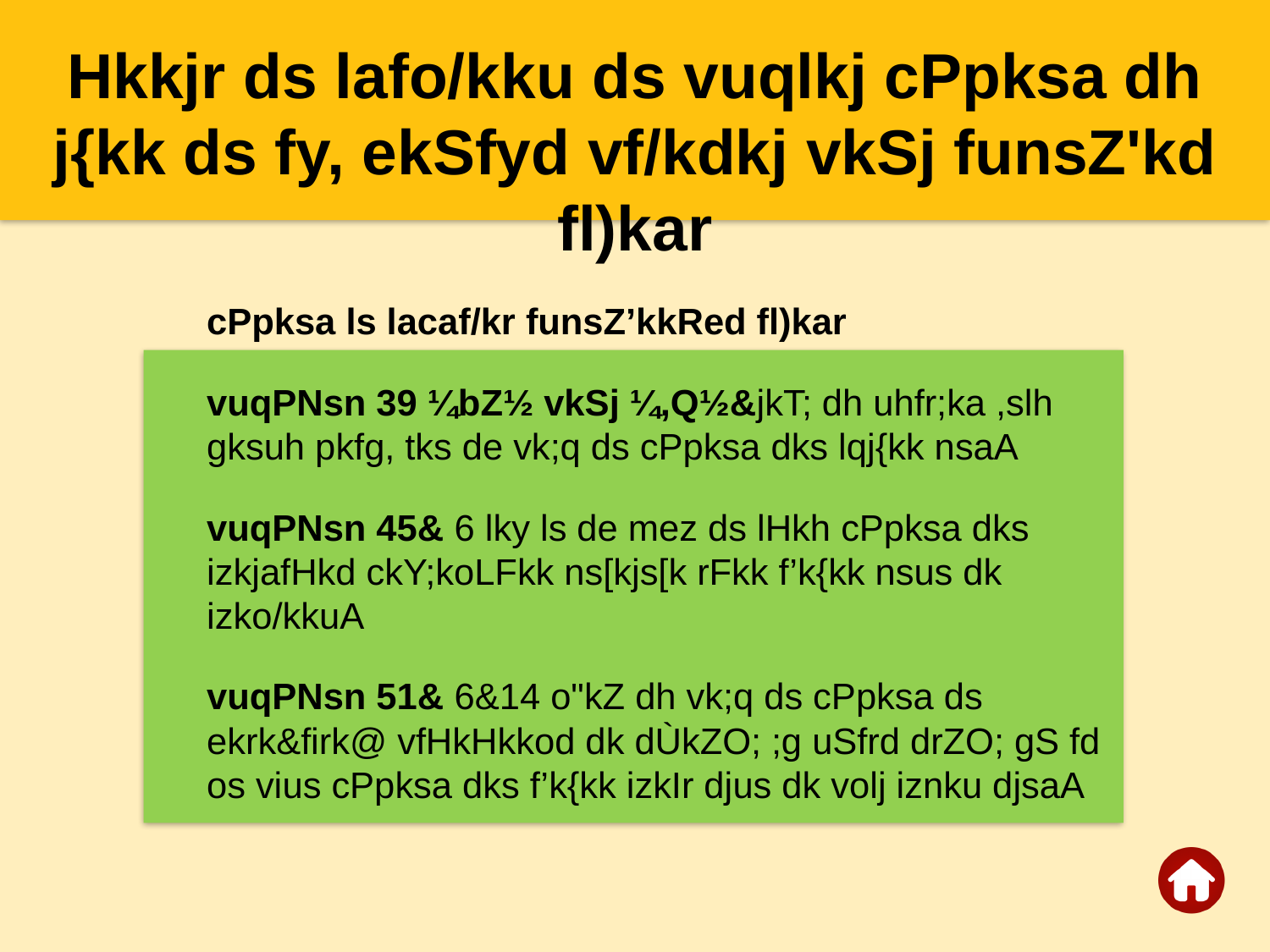

Hkkjr ds lafo/kku ds vuqlkj cPpksa dh j{kk ds fy, ekSfyd vf/kdkj vkSj funsZ'kd fl)kar
cPpksa ls lacaf/kr funsZ’kkRed fl)kar
vuqPNsn 39 ¼bZ½ vkSj ¼,Q½&jkT; dh uhfr;ka ,slh gksuh pkfg, tks de vk;q ds cPpksa dks lqj{kk nsaA
vuqPNsn 45& 6 lky ls de mez ds lHkh cPpksa dks izkjafHkd ckY;koLFkk ns[kjs[k rFkk f’k{kk nsus dk izko/kkuA
vuqPNsn 51& 6&14 o"kZ dh vk;q ds cPpksa ds ekrk&firk@ vfHkHkkod dk dÙkZO; ;g uSfrd drZO; gS fd os vius cPpksa dks f’k{kk izkIr djus dk volj iznku djsaA